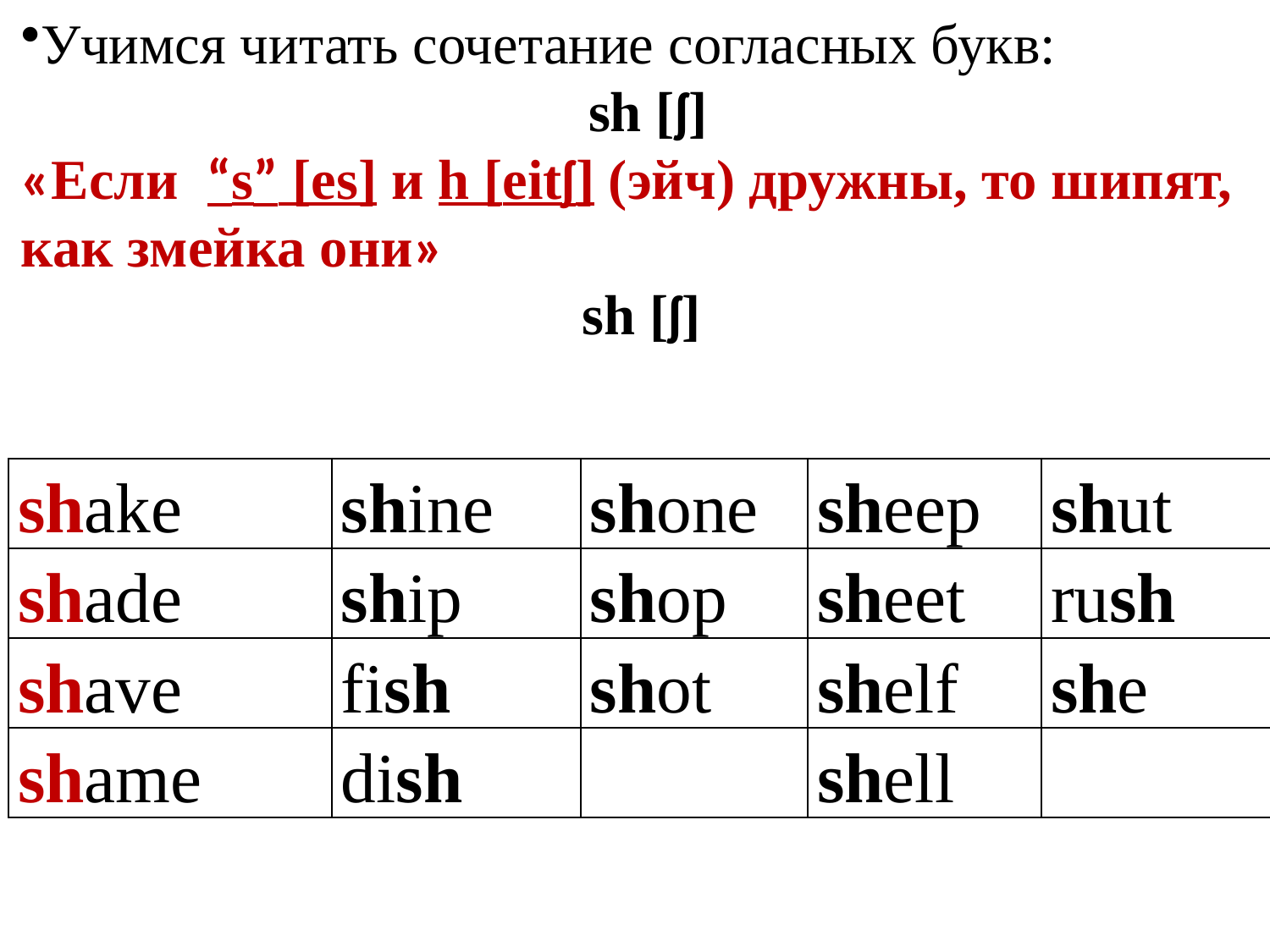

Учимся читать сочетание согласных букв:
 sh [ʃ]
«Если  “s” [es] и h [eitʃ] (эйч) дружны, то шипят, как змейка они»
sh [ʃ]

| shake | shine | shone | sheep | shut |
| --- | --- | --- | --- | --- |
| shade | ship | shop | sheet | rush |
| shave | fish | shot | shelf | she |
| shame | dish |  | shell |  |